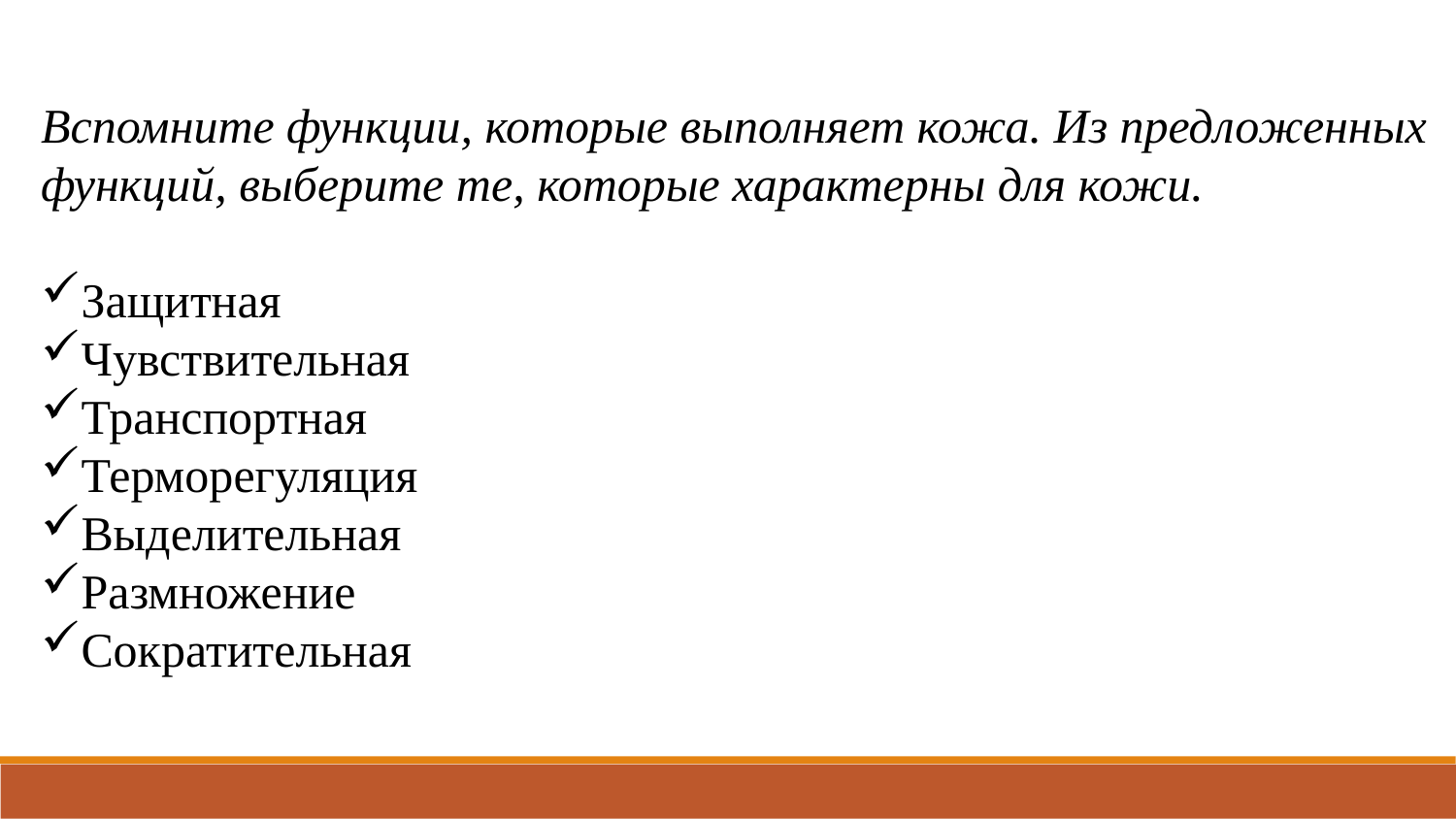

Вспомните функции, которые выполняет кожа. Из предложенных функций, выберите те, которые характерны для кожи.

Защитная
Чувствительная
Транспортная
Терморегуляция
Выделительная
Размножение
Сократительная